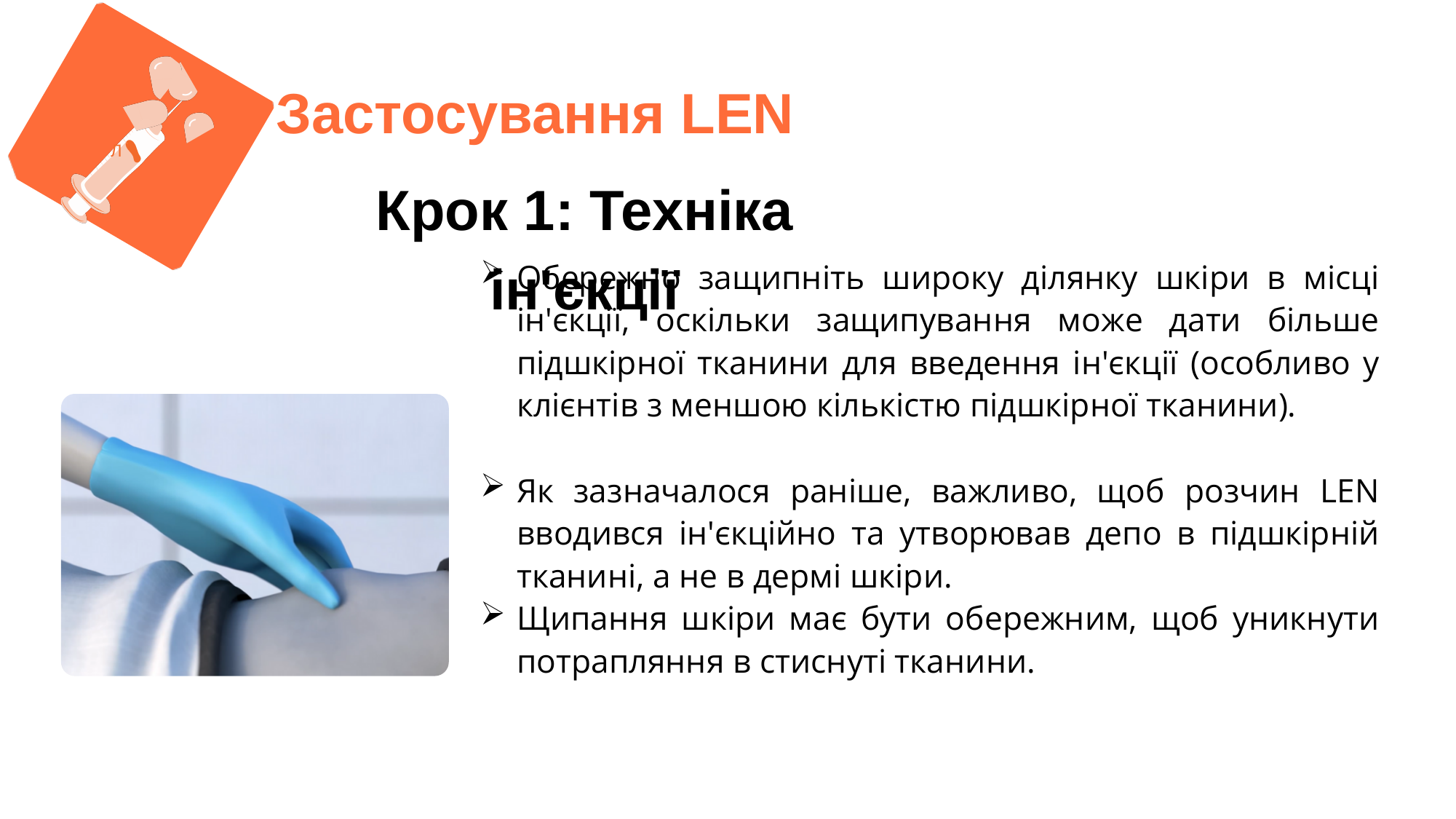

Л
Застосування LEN
Крок 1: Техніка ін'єкції
Обережно защипніть широку ділянку шкіри в місці ін'єкції, оскільки защипування може дати більше підшкірної тканини для введення ін'єкції (особливо у клієнтів з меншою кількістю підшкірної тканини).

Як зазначалося раніше, важливо, щоб розчин LEN вводився ін'єкційно та утворював депо в підшкірній тканині, а не в дермі шкіри.
Щипання шкіри має бути обережним, щоб уникнути потрапляння в стиснуті тканини.